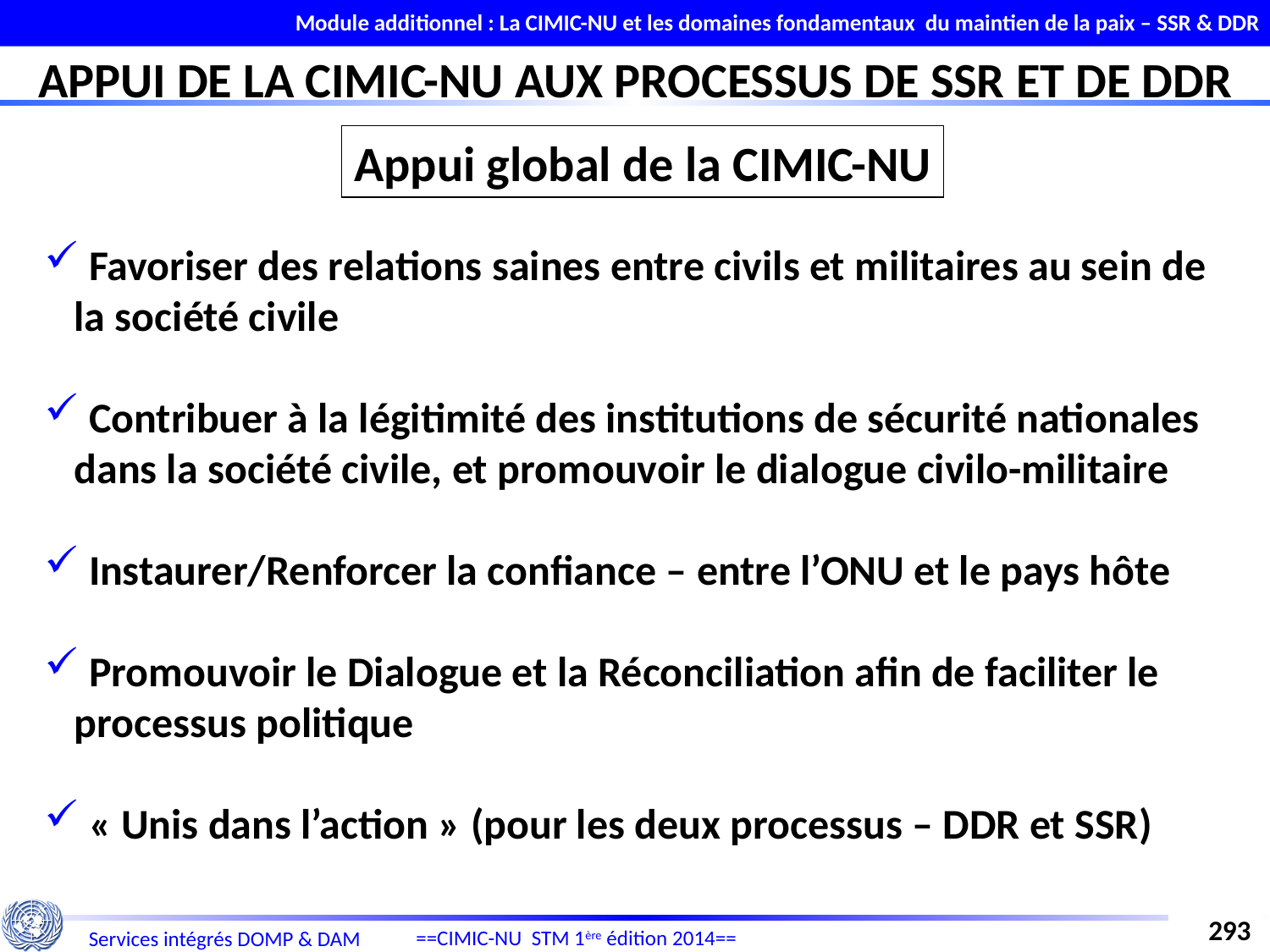

Module additionnel : La CIMIC-NU et les domaines fondamentaux  du maintien de la paix – SSR & DDR
APPUI DE LA CIMIC-NU AUX PROCESSUS DE SSR ET DE DDR
Appui global de la CIMIC-NU
 Favoriser des relations saines entre civils et militaires au sein de la société civile

 Contribuer à la légitimité des institutions de sécurité nationales dans la société civile, et promouvoir le dialogue civilo-militaire

 Instaurer/Renforcer la confiance – entre l’ONU et le pays hôte

 Promouvoir le Dialogue et la Réconciliation afin de faciliter le processus politique

 « Unis dans l’action » (pour les deux processus – DDR et SSR)
293
==CIMIC-NU  STM 1ère édition 2014==
Services intégrés DOMP & DAM